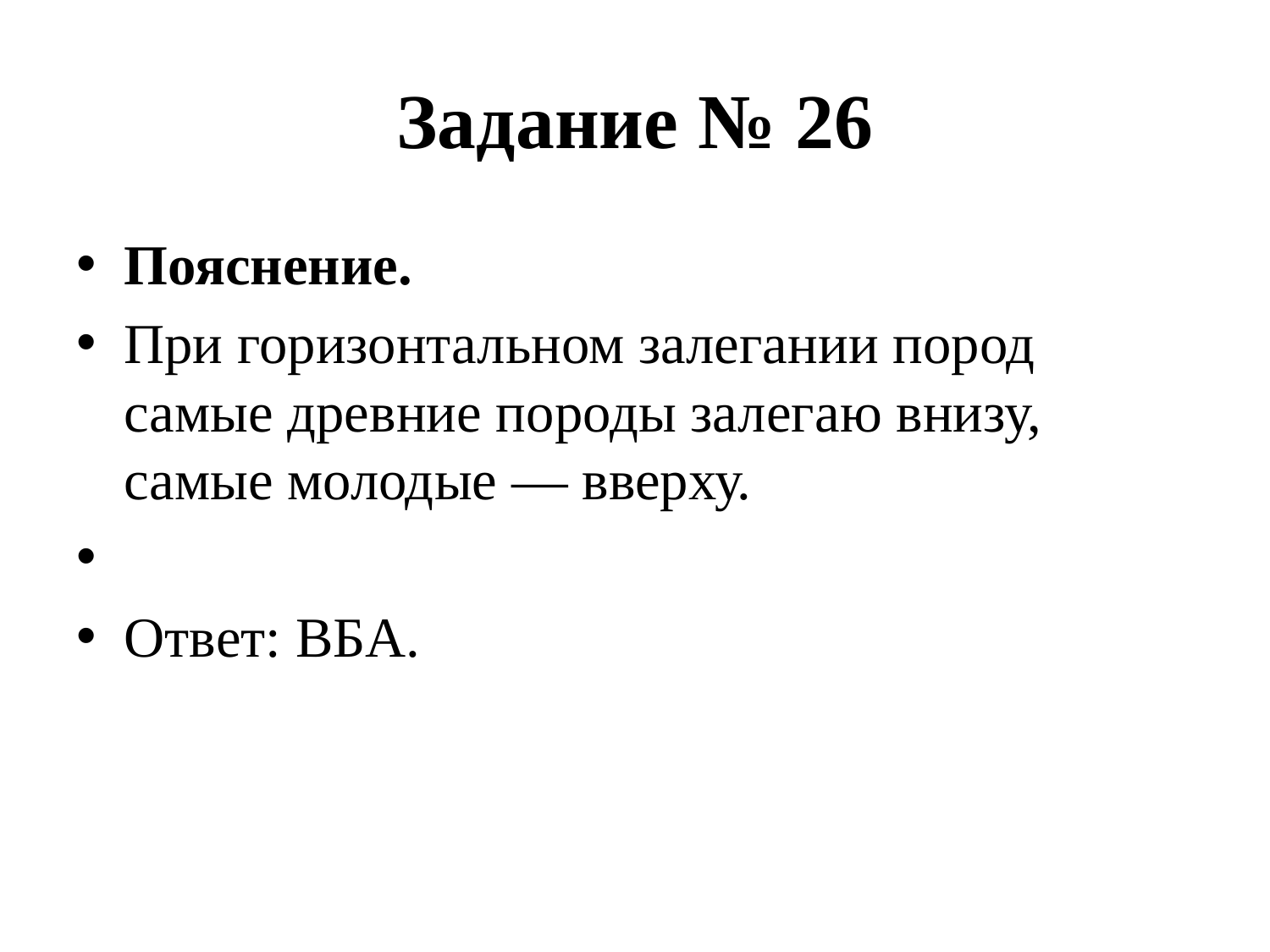

# Задание № 26
Пояснение.
При горизонтальном залегании пород самые древние породы залегаю внизу, самые молодые — вверху.

Ответ: ВБА.